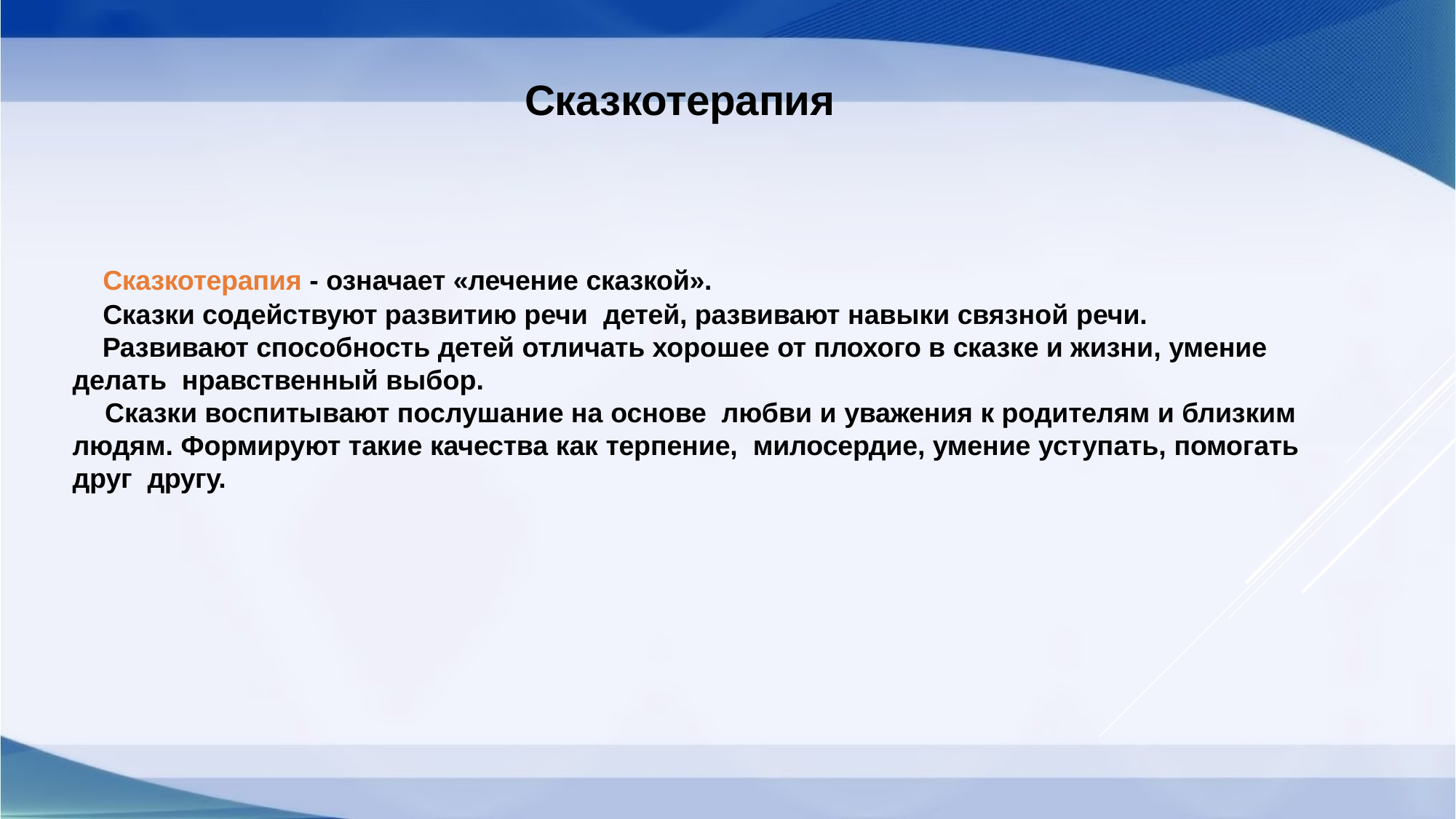

Сказкотерапия
Сказкотерапия - означает «лечение сказкой».
Сказки содействуют развитию речи  детей, развивают навыки связной речи.
    Развивают способность детей отличать хорошее от плохого в сказке и жизни, умение делать  нравственный выбор.
 Сказки воспитывают послушание на основе  любви и уважения к родителям и близким  людям. Формируют такие качества как терпение,  милосердие, умение уступать, помогать друг  другу.